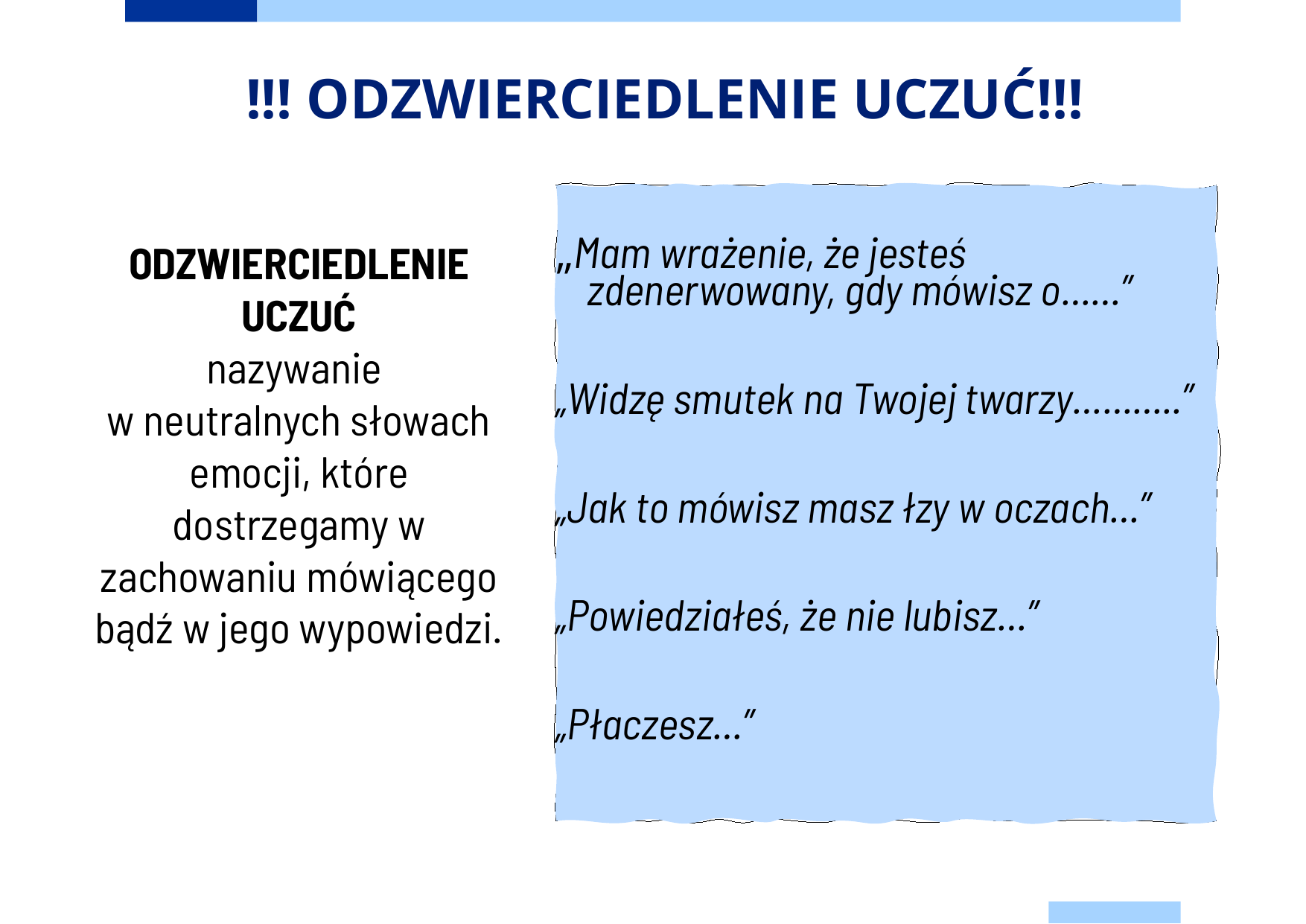

# !!! ODZWIERCIEDLENIE UCZUĆ!!!

„Mam wrażenie, że jesteś zdenerwowany, gdy mówisz o……”

„Widzę smutek na Twojej twarzy………..”

„Jak to mówisz masz łzy w oczach…”

„Powiedziałeś, że nie lubisz…”

„Płaczesz…”

	ODZWIERCIEDLENIE UCZUĆ
nazywanie
w neutralnych słowach emocji, które dostrzegamy w zachowaniu mówiącego bądź w jego wypowiedzi.

8